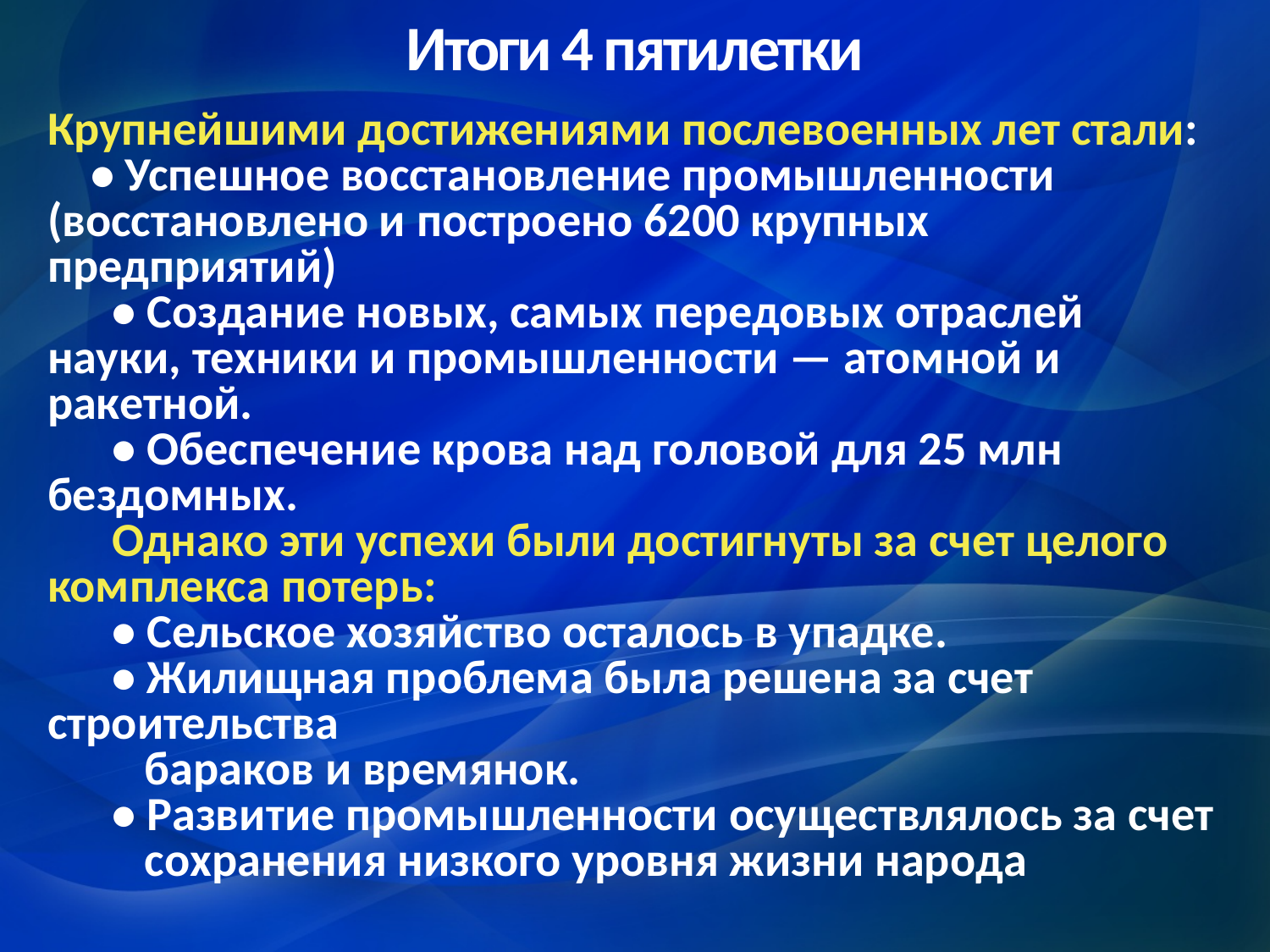

# Итоги 4 пятилетки
Крупнейшими достижениями послевоенных лет стали:
    • Успешное восстановление промышленности (восстановлено и построено 6200 крупных предприятий)
      • Создание новых, самых передовых отраслей науки, техники и промышленности — атомной и ракетной.
      • Обеспечение крова над головой для 25 млн бездомных.
      Однако эти успехи были достигнуты за счет целого комплекса потерь:
      • Сельское хозяйство осталось в упадке.
      • Жилищная проблема была решена за счет строительства
         бараков и времянок.
      • Развитие промышленности осуществлялось за счет
         сохранения низкого уровня жизни народа